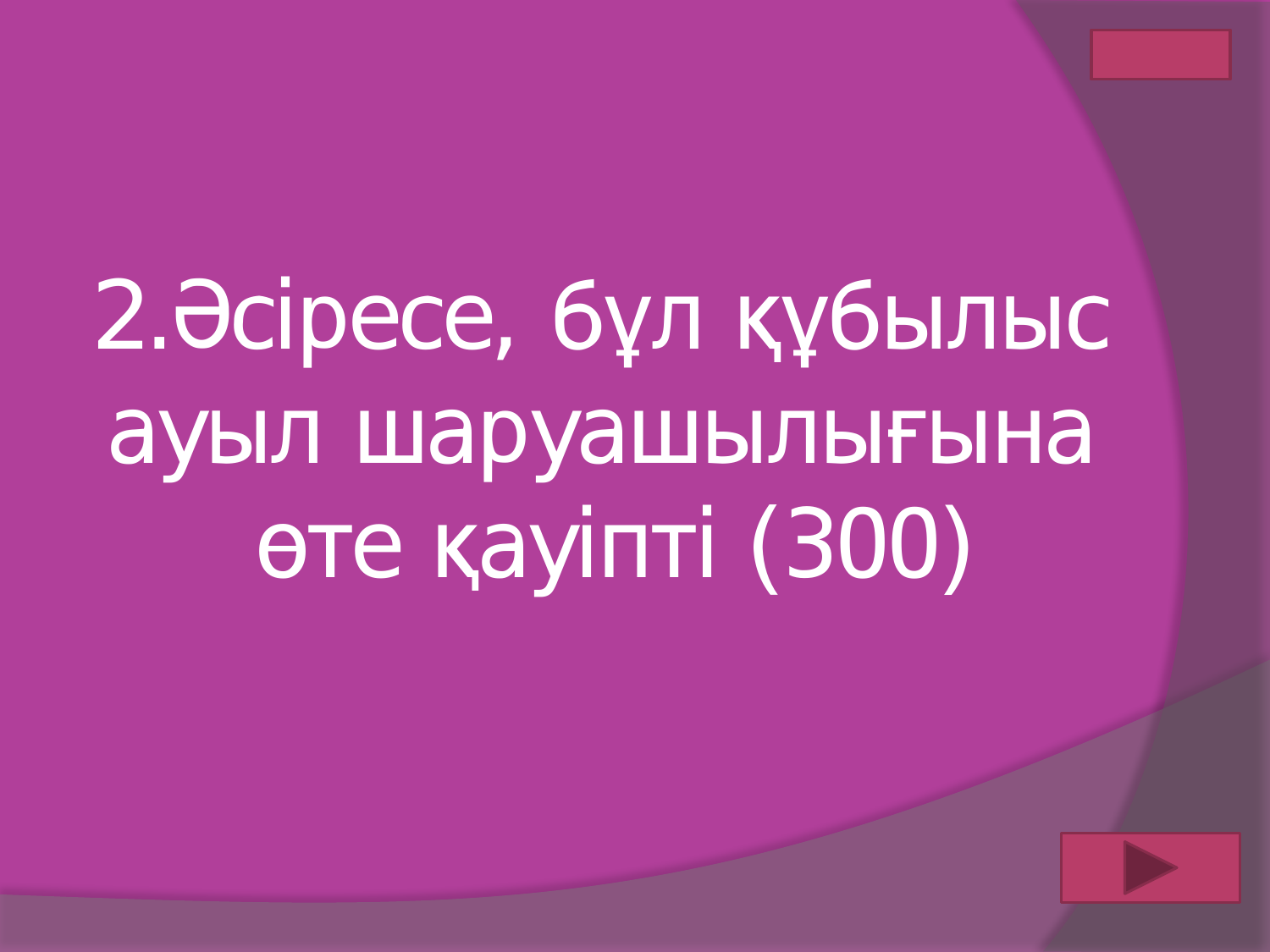

2.Әсіресе, бұл құбылыс
ауыл шаруашылығына
өте қауіпті (300)